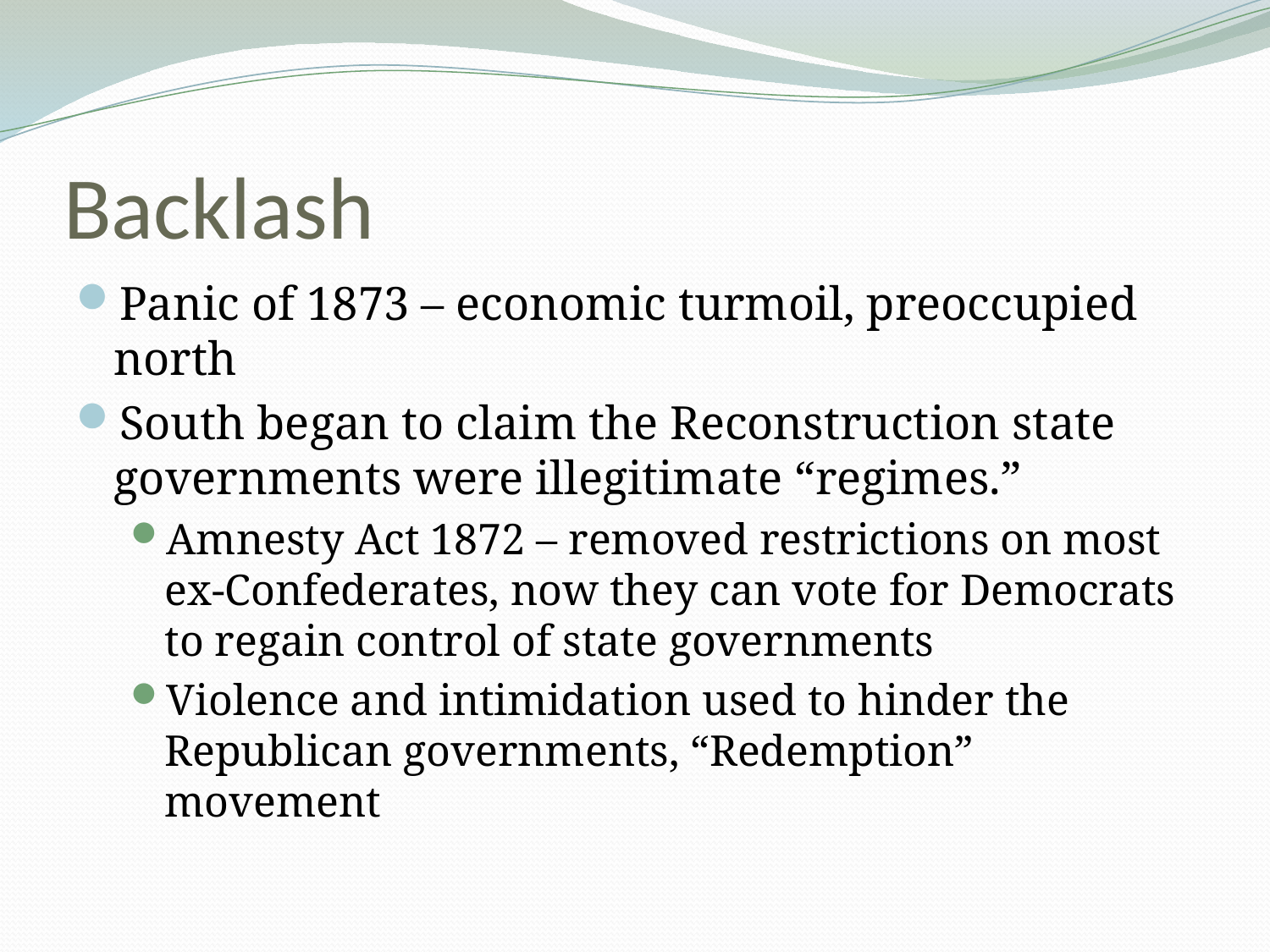

# Backlash
Panic of 1873 – economic turmoil, preoccupied north
South began to claim the Reconstruction state governments were illegitimate “regimes.”
Amnesty Act 1872 – removed restrictions on most ex-Confederates, now they can vote for Democrats to regain control of state governments
Violence and intimidation used to hinder the Republican governments, “Redemption” movement